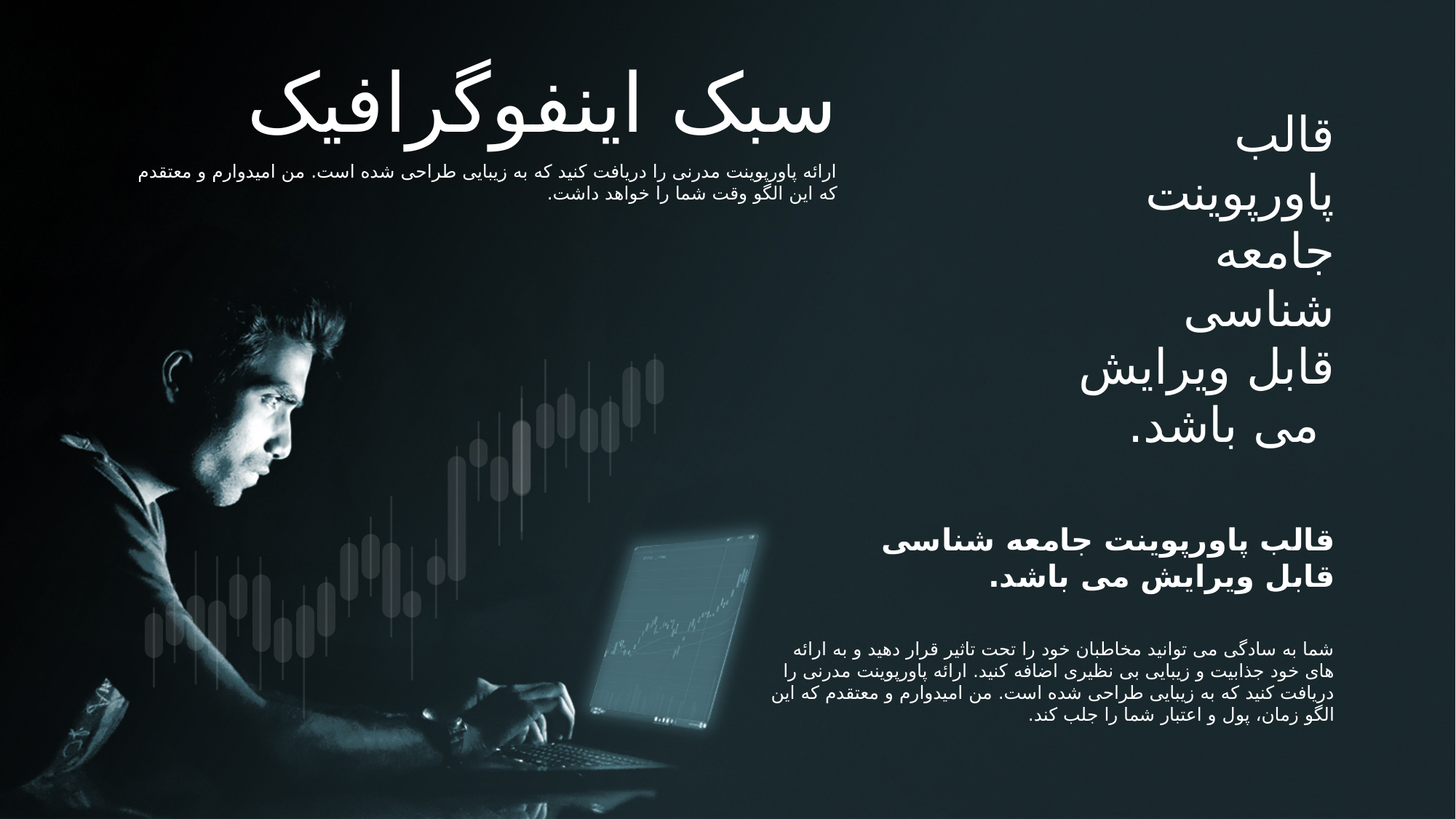

سبک اینفوگرافیک
قالب پاورپوینت
جامعه شناسی
قابل ویرایش
 می باشد.
ارائه پاورپوینت مدرنی را دریافت کنید که به زیبایی طراحی شده است. من امیدوارم و معتقدم که این الگو وقت شما را خواهد داشت.
قالب پاورپوینت جامعه شناسی
قابل ویرایش می باشد.
شما به سادگی می توانید مخاطبان خود را تحت تاثیر قرار دهید و به ارائه های خود جذابیت و زیبایی بی نظیری اضافه کنید. ارائه پاورپوینت مدرنی را دریافت کنید که به زیبایی طراحی شده است. من امیدوارم و معتقدم که این الگو زمان، پول و اعتبار شما را جلب کند.